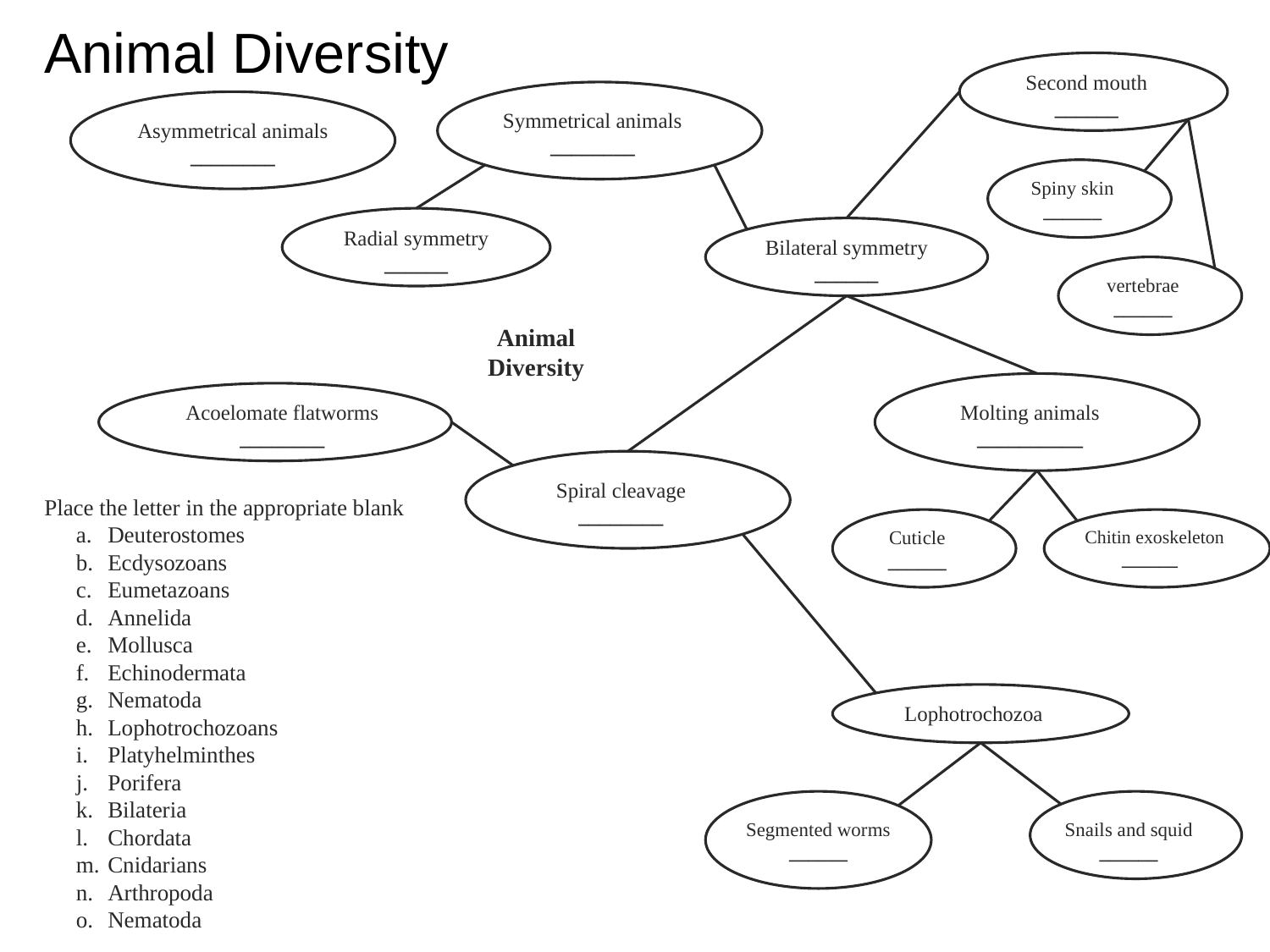

Animal Diversity

Second mouth
______

Symmetrical animals
________
Asymmetrical animals
________

Spiny skin
______

Radial symmetry
______

Bilateral symmetry
______

vertebrae
______
Animal
Diversity

Acoelomate flatworms
________
Molting animals
__________

Spiral cleavage
________

Cuticle
______
  Chitin exoskeleton
______

Lophotrochozoa

Segmented worms
______
Snails and squid
______
	Place the letter in the appropriate blank
Deuterostomes
Ecdysozoans
Eumetazoans
Annelida
Mollusca
Echinodermata
Nematoda
Lophotrochozoans
Platyhelminthes
Porifera
Bilateria
Chordata
Cnidarians
Arthropoda
Nematoda